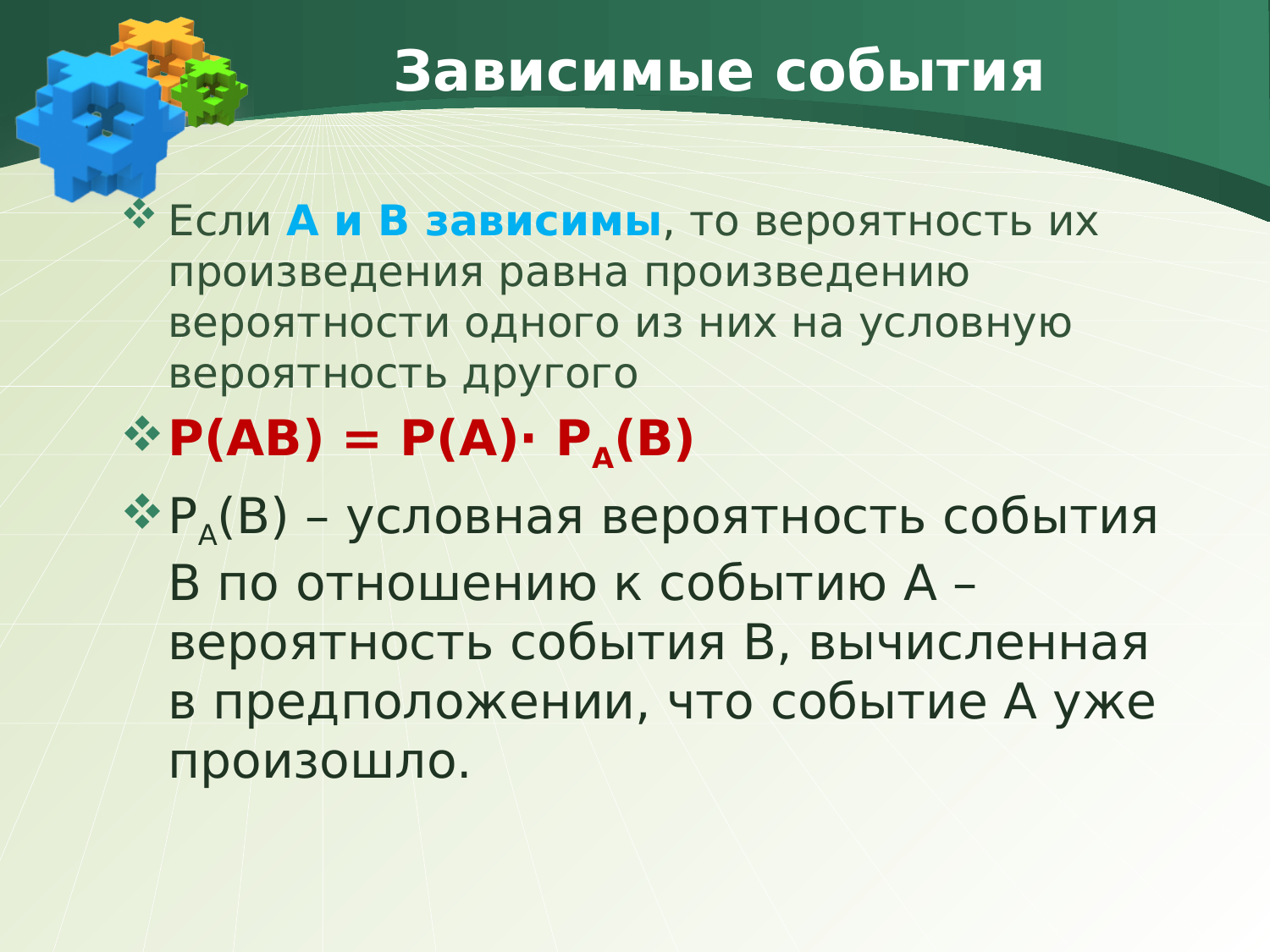

# Зависимые события
Если А и В зависимы, то вероятность их произведения равна произведению вероятности одного из них на условную вероятность другого
Р(АВ) = Р(А)∙ РА(В)
РА(В) – условная вероятность события В по отношению к событию А – вероятность события В, вычисленная в предположении, что событие А уже произошло.